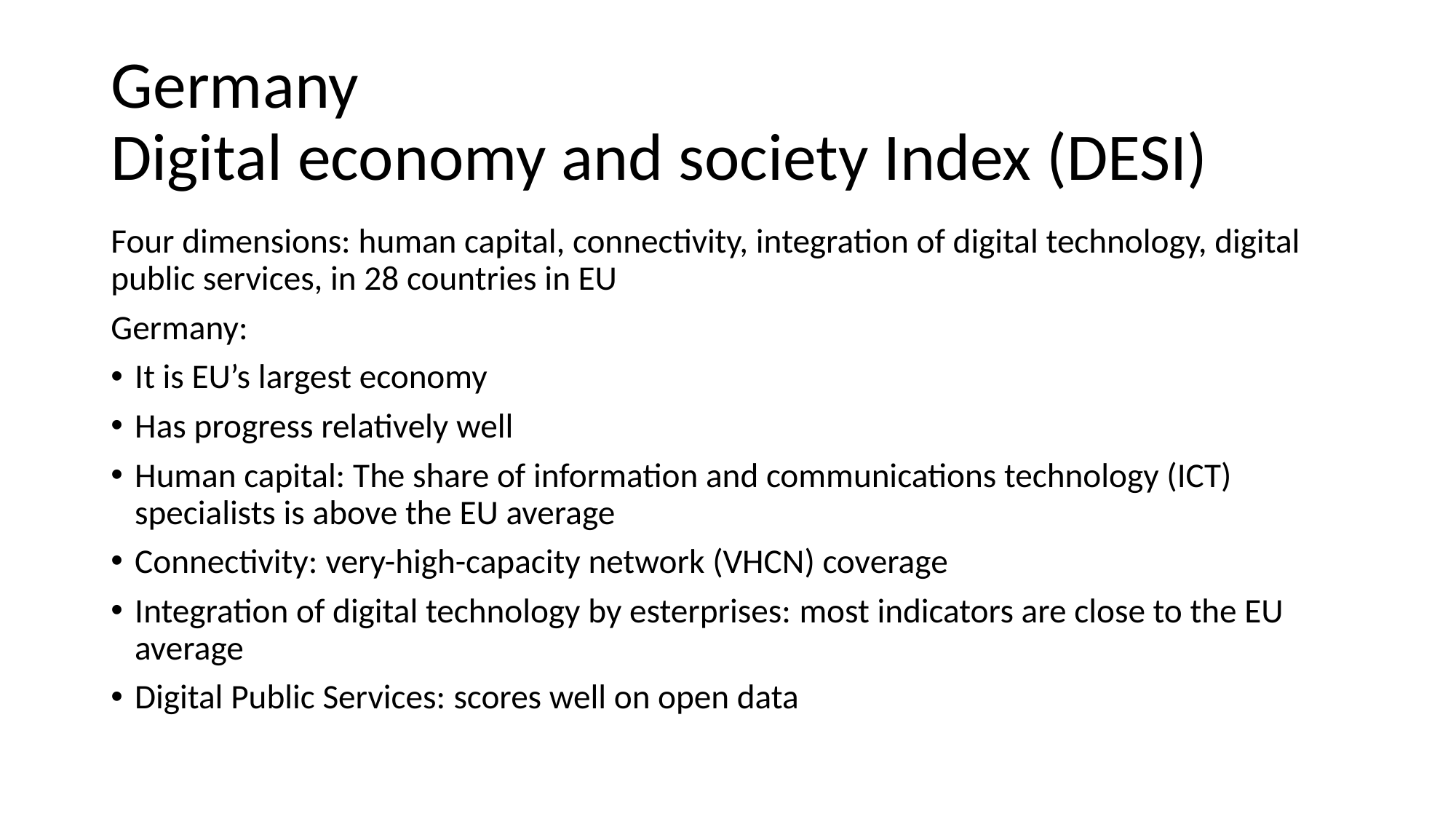

# Germany Digital economy and society Index (DESI)
Four dimensions: human capital, connectivity, integration of digital technology, digital public services, in 28 countries in EU
Germany:
It is EU’s largest economy
Has progress relatively well
Human capital: The share of information and communications technology (ICT) specialists is above the EU average
Connectivity: very-high-capacity network (VHCN) coverage
Integration of digital technology by esterprises: most indicators are close to the EU average
Digital Public Services: scores well on open data